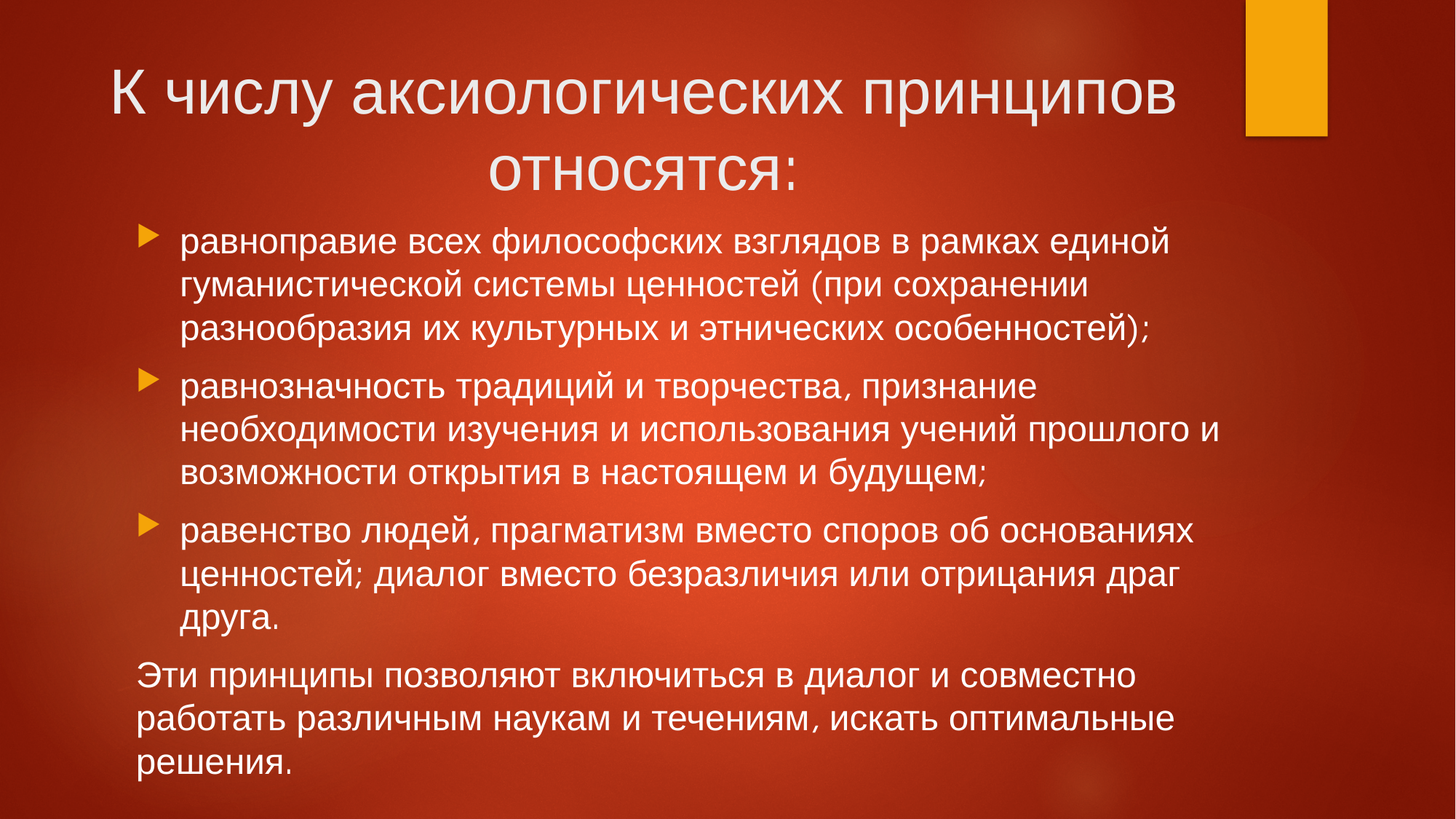

# К числу аксиологических принципов относятся:
равноправие всех философских взглядов в рамках единой гуманистической системы ценностей (при сохранении разнообразия их культурных и этнических особенностей);
равнозначность традиций и творчества, признание необходимости изучения и использования учений прошлого и возможности открытия в настоящем и будущем;
равенство людей, прагматизм вместо споров об основаниях ценностей; диалог вместо безразличия или отрицания драг друга.
Эти принципы позволяют включиться в диалог и совместно работать различным наукам и течениям, искать оптимальные решения.